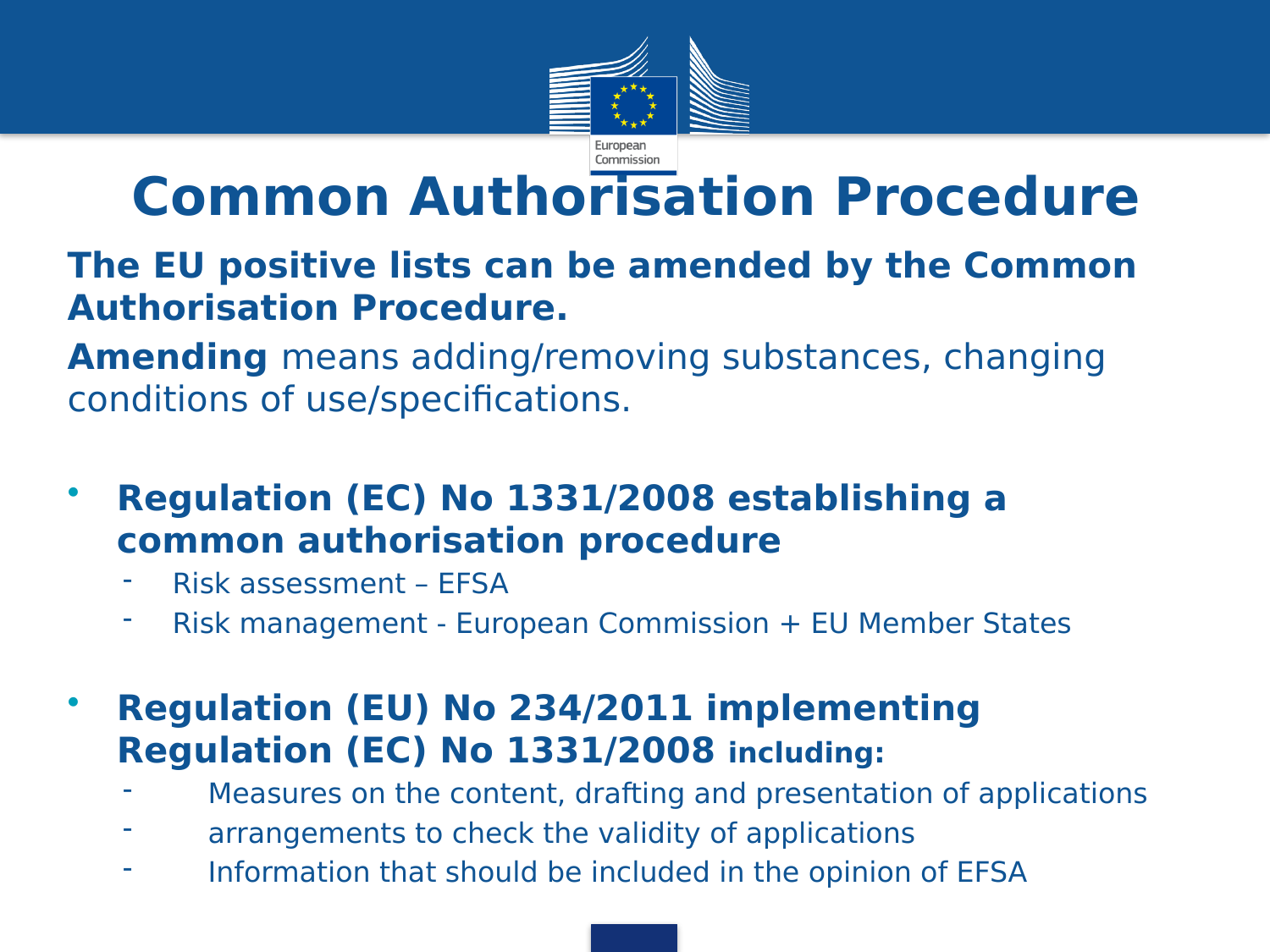

Common Authorisation Procedure
The EU positive lists can be amended by the Common Authorisation Procedure.
Amending means adding/removing substances, changing conditions of use/specifications.

Regulation (EC) No 1331/2008 establishing a common authorisation procedure
Risk assessment – EFSA
Risk management - European Commission + EU Member States

Regulation (EU) No 234/2011 implementing Regulation (EC) No 1331/2008 including:
    Measures on the content, drafting and presentation of applications
    arrangements to check the validity of applications
    Information that should be included in the opinion of EFSA